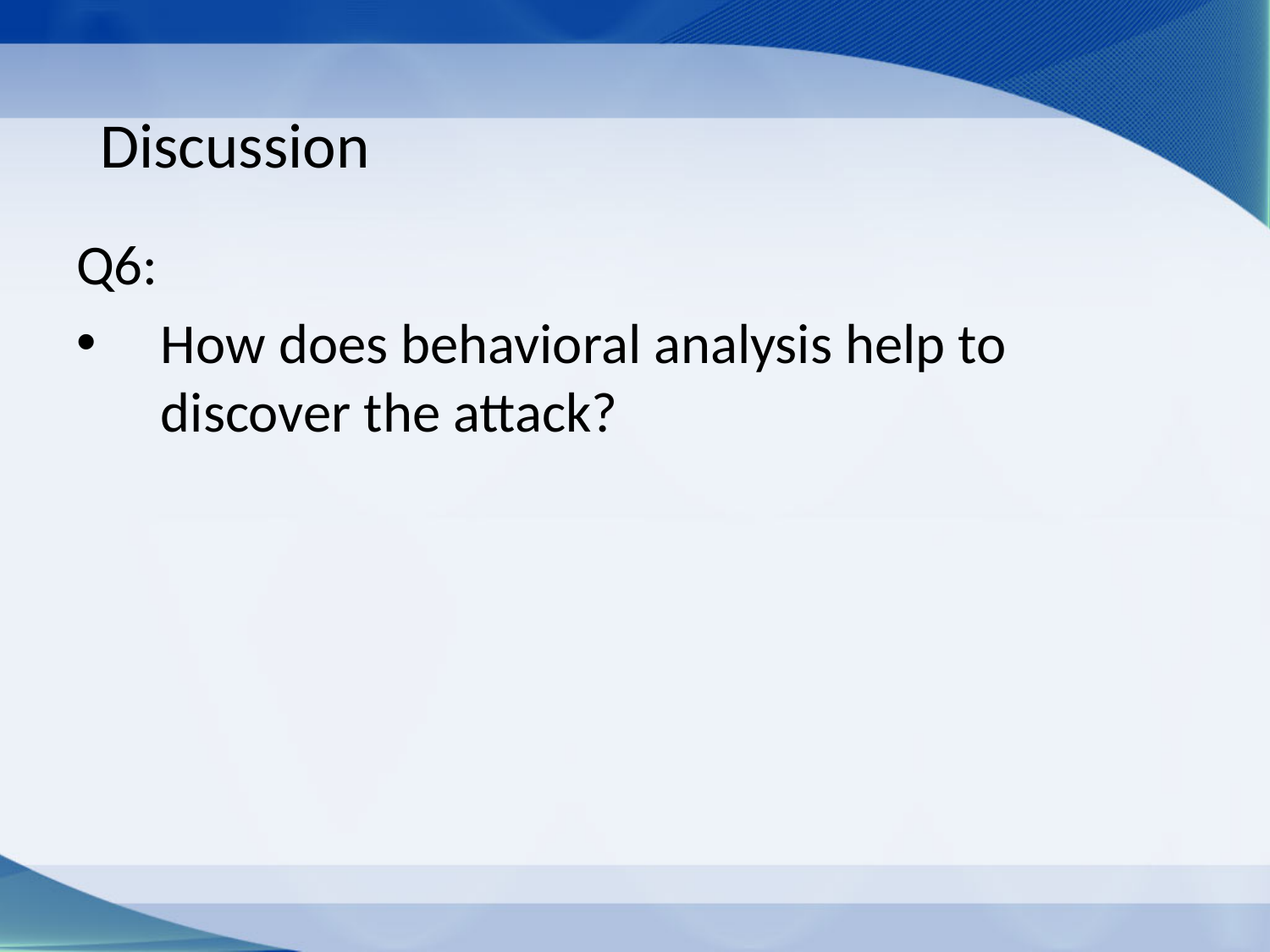

# Discussion
Q6:
How does behavioral analysis help to discover the attack?